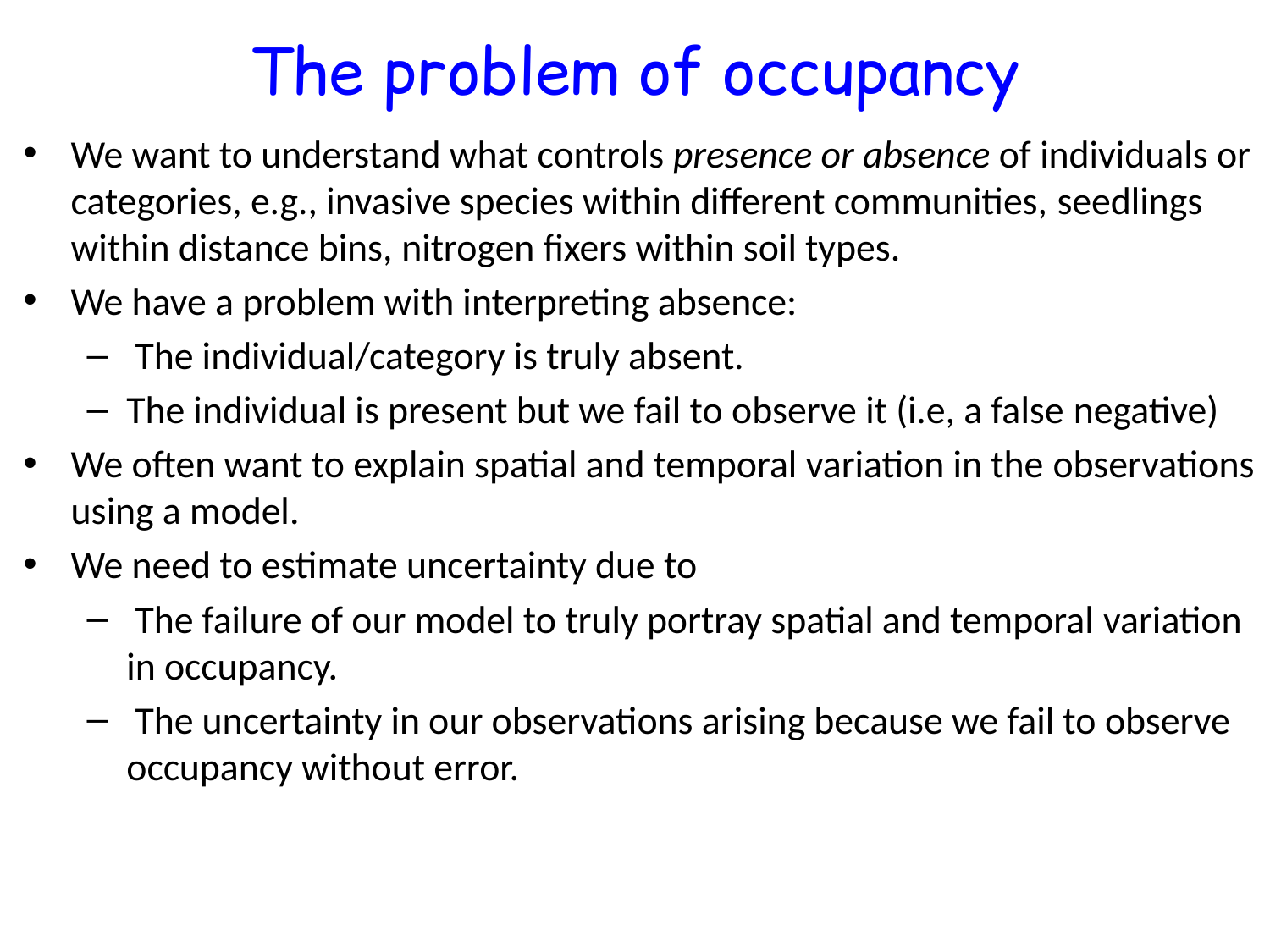

# The problem of occupancy
We want to understand what controls presence or absence of individuals or categories, e.g., invasive species within different communities, seedlings within distance bins, nitrogen fixers within soil types.
We have a problem with interpreting absence:
 The individual/category is truly absent.
The individual is present but we fail to observe it (i.e, a false negative)
We often want to explain spatial and temporal variation in the observations using a model.
We need to estimate uncertainty due to
 The failure of our model to truly portray spatial and temporal variation in occupancy.
 The uncertainty in our observations arising because we fail to observe occupancy without error.